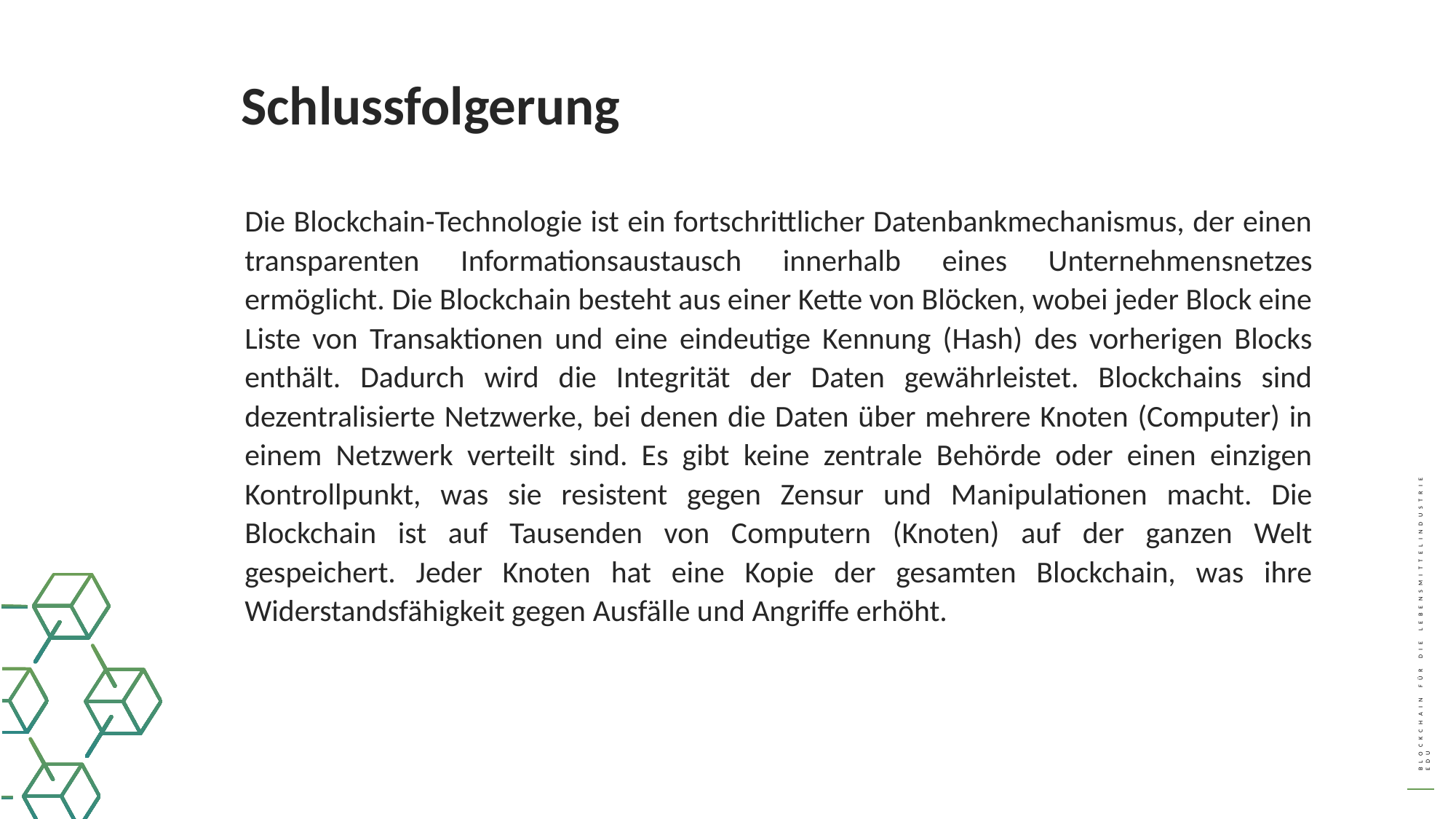

Schlussfolgerung
	Die Blockchain-Technologie ist ein fortschrittlicher Datenbankmechanismus, der einen transparenten Informationsaustausch innerhalb eines Unternehmensnetzes ermöglicht. Die Blockchain besteht aus einer Kette von Blöcken, wobei jeder Block eine Liste von Transaktionen und eine eindeutige Kennung (Hash) des vorherigen Blocks enthält. Dadurch wird die Integrität der Daten gewährleistet. Blockchains sind dezentralisierte Netzwerke, bei denen die Daten über mehrere Knoten (Computer) in einem Netzwerk verteilt sind. Es gibt keine zentrale Behörde oder einen einzigen Kontrollpunkt, was sie resistent gegen Zensur und Manipulationen macht. Die Blockchain ist auf Tausenden von Computern (Knoten) auf der ganzen Welt gespeichert. Jeder Knoten hat eine Kopie der gesamten Blockchain, was ihre Widerstandsfähigkeit gegen Ausfälle und Angriffe erhöht.